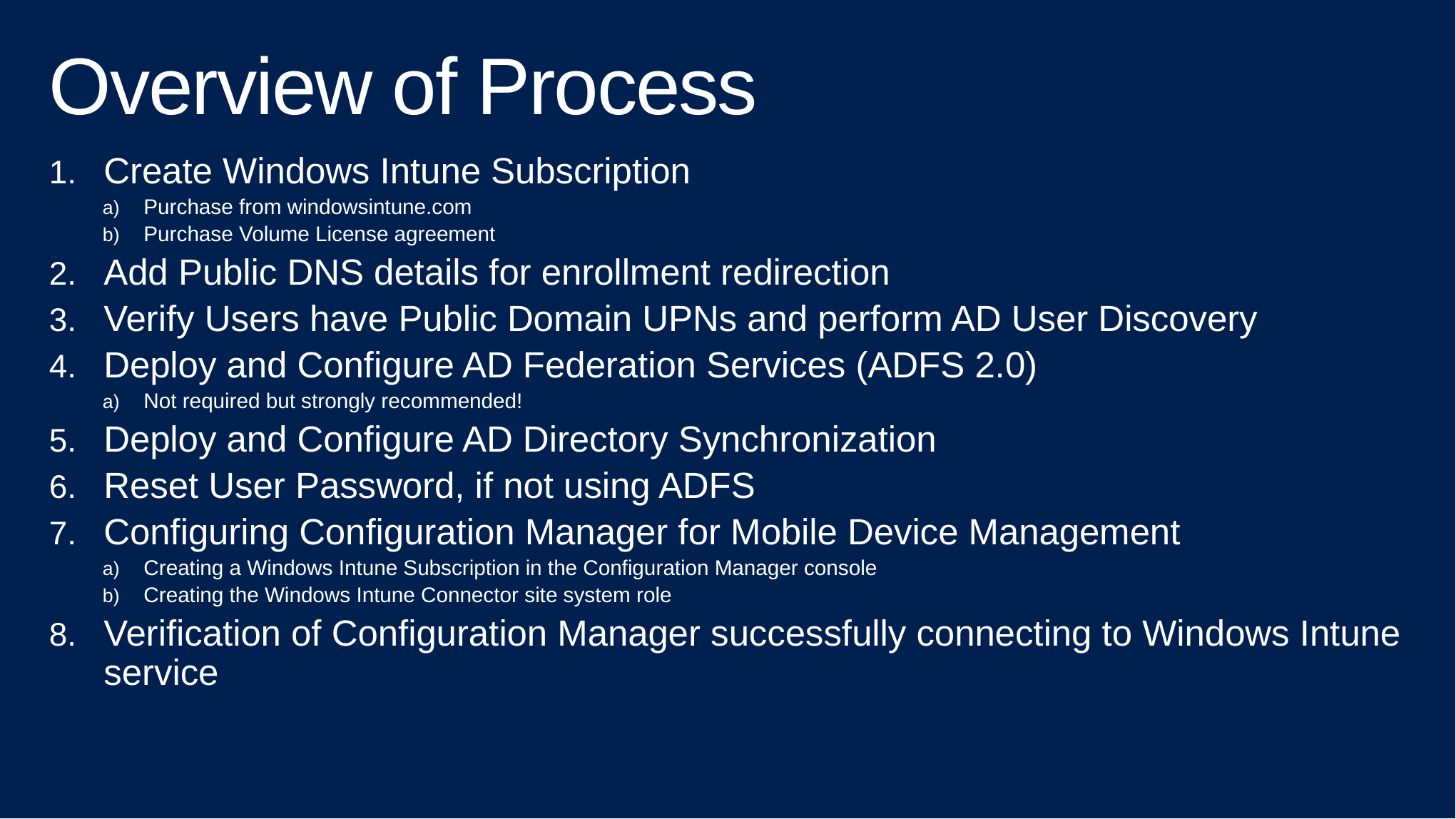

# Overview of Process
Create Windows Intune Subscription
Purchase from windowsintune.com
Purchase Volume License agreement
Add Public DNS details for enrollment redirection
Verify Users have Public Domain UPNs and perform AD User Discovery
Deploy and Configure AD Federation Services (ADFS 2.0)
Not required but strongly recommended!
Deploy and Configure AD Directory Synchronization
Reset User Password, if not using ADFS
Configuring Configuration Manager for Mobile Device Management
Creating a Windows Intune Subscription in the Configuration Manager console
Creating the Windows Intune Connector site system role
Verification of Configuration Manager successfully connecting to Windows Intune service